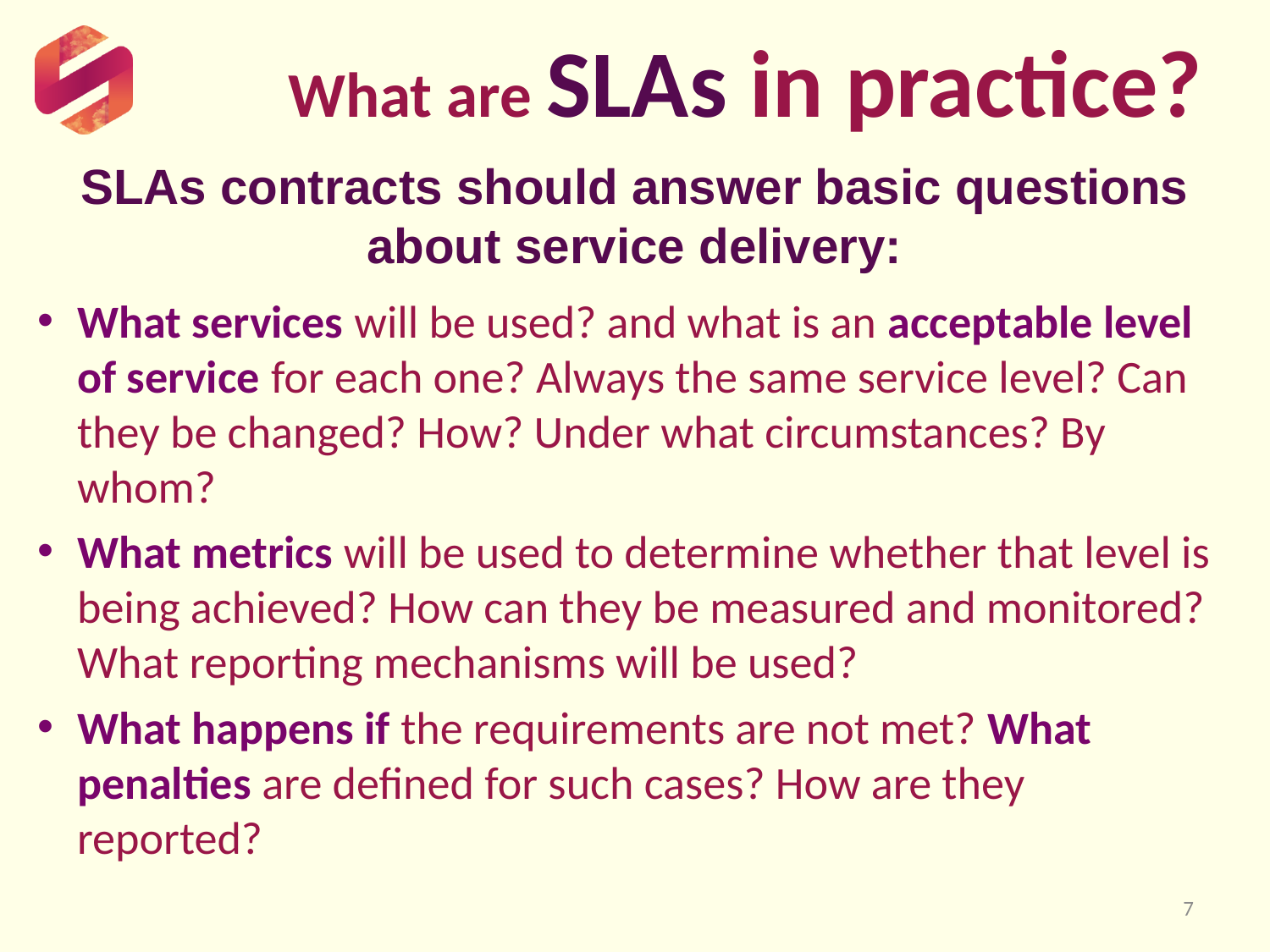

What are SLAs in practice?
SLAs contracts should answer basic questions about service delivery:
What services will be used? and what is an acceptable level of service for each one? Always the same service level? Can they be changed? How? Under what circumstances? By whom?

What metrics will be used to determine whether that level is being achieved? How can they be measured and monitored? What reporting mechanisms will be used?

What happens if the requirements are not met? What penalties are defined for such cases? How are they reported?
7